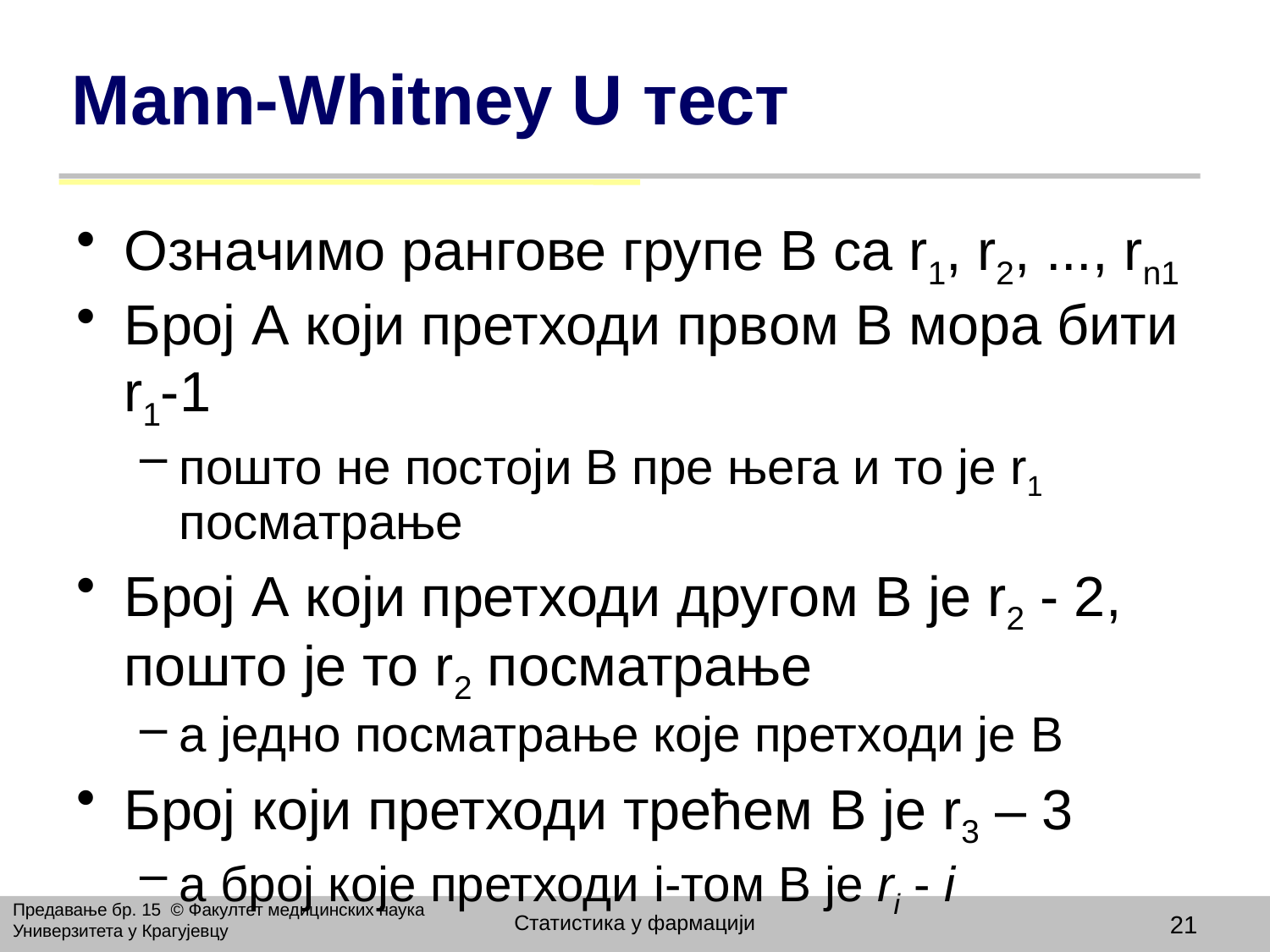

# Мann-Whitney U тест
Oзначимо рангове групе B са r1, r2, ..., rn1
Број А који претходи првом B мора бити r1-1
пошто не постоји B пре њега и то је r1 посматрање
Број А који претходи другом B је r2 - 2, пошто је то r2 посматрање
а једно посматрање које претходи је B
Број који претходи трећем B је r3 – 3
а број које претходи i-том B је ri - i
Предавање бр. 15  © Факултет медицинских наука Универзитета у Крагујевцу
Статистика у фармацији
21